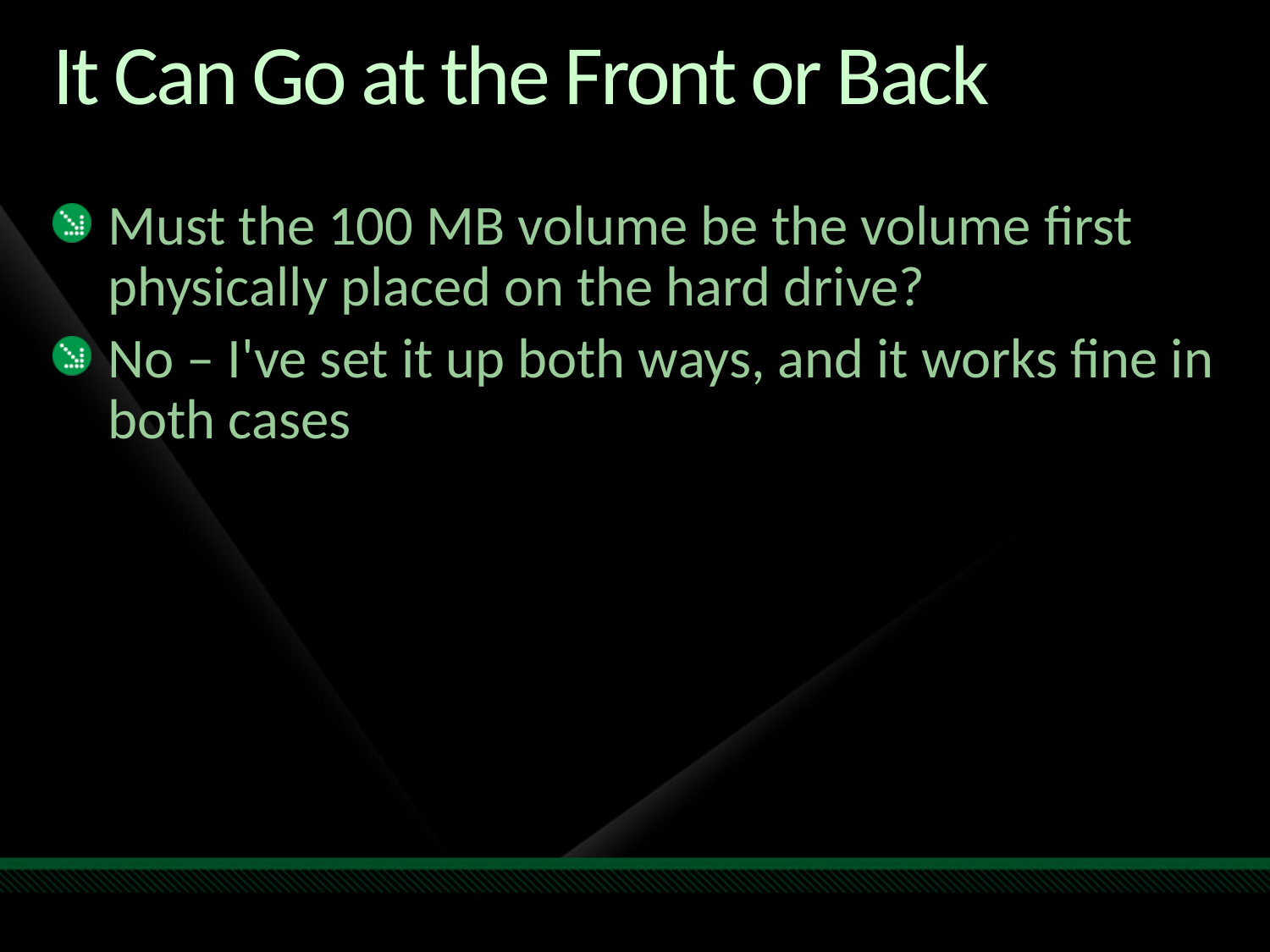

# It Can Go at the Front or Back
Must the 100 MB volume be the volume first physically placed on the hard drive?
No – I've set it up both ways, and it works fine in both cases